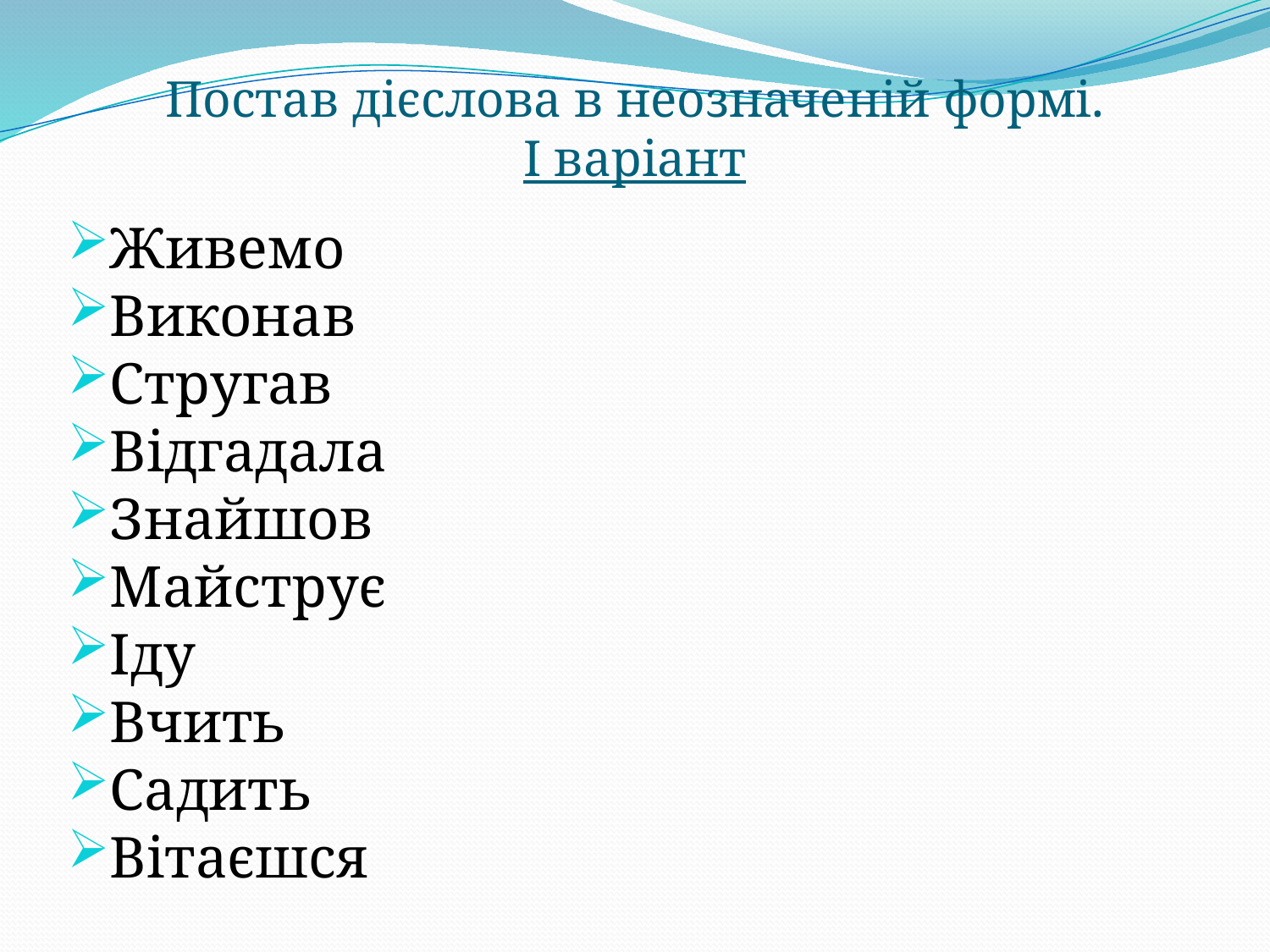

# Постав дієслова в неозначеній формі. І варіант
Живемо
Виконав
Стругав
Відгадала
Знайшов
Майструє
Іду
Вчить
Садить
Вітаєшся